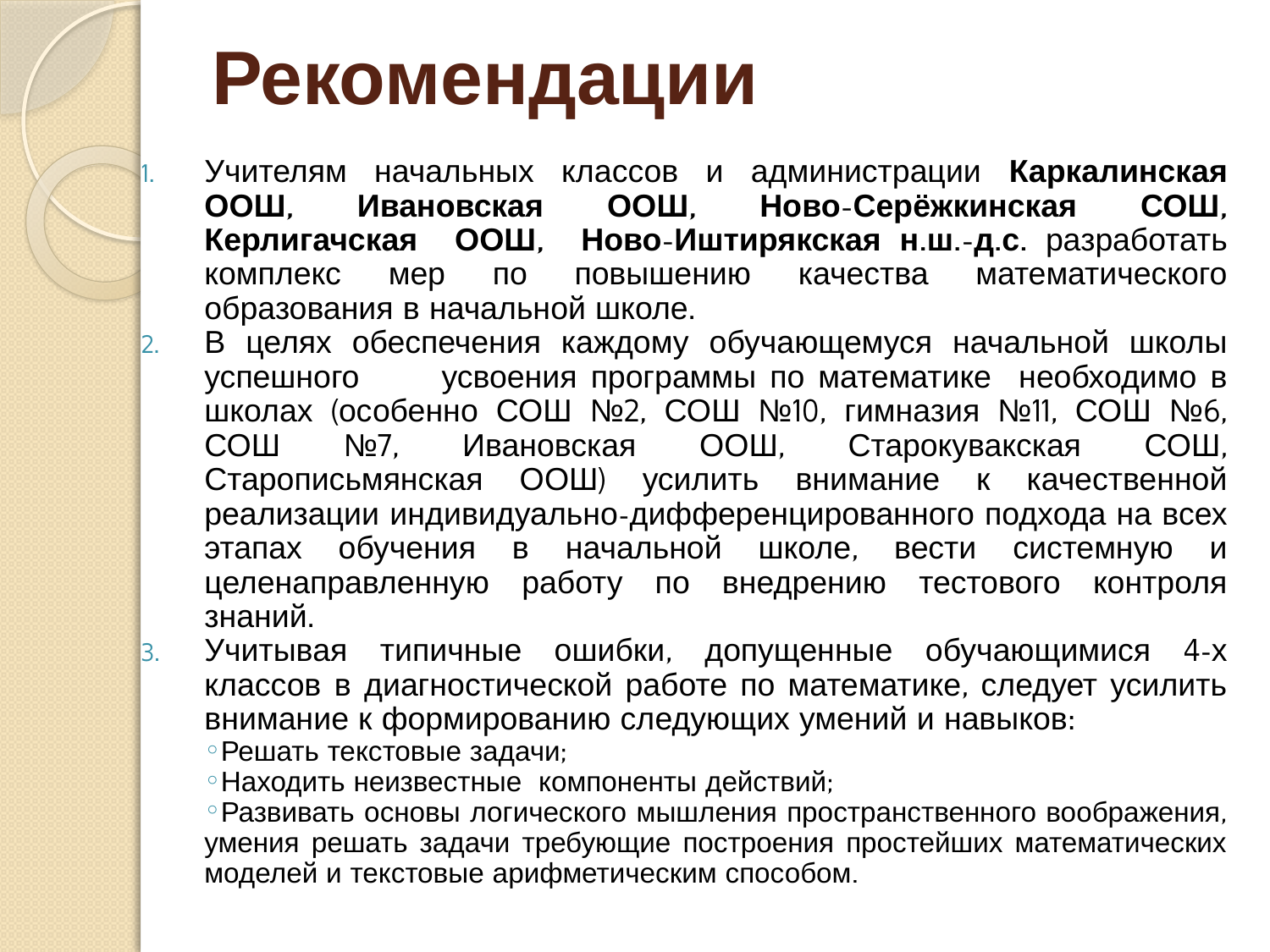

# Рекомендации
Учителям начальных классов и администрации Каркалинская ООШ, Ивановская ООШ, Ново-Серёжкинская СОШ, Керлигачская  ООШ,  Ново-Иштирякская н.ш.-д.с. разработать комплекс мер по повышению качества математического образования в начальной школе.
В целях обеспечения каждому обучающемуся начальной школы успешного      усвоения программы по математике  необходимо в школах (особенно СОШ №2, СОШ №10, гимназия №11, СОШ №6, СОШ №7, Ивановская ООШ, Старокувакская СОШ, Старописьмянская ООШ) усилить внимание к качественной реализации индивидуально-дифференцированного подхода на всех этапах обучения в начальной школе, вести системную и целенаправленную работу по внедрению тестового контроля знаний.
Учитывая типичные ошибки, допущенные обучающимися 4-х классов в диагностической работе по математике, следует усилить внимание к формированию следующих умений и навыков:
Решать текстовые задачи;
Находить неизвестные  компоненты действий;
Развивать основы логического мышления пространственного воображения, умения решать задачи требующие построения простейших математических моделей и текстовые арифметическим способом.